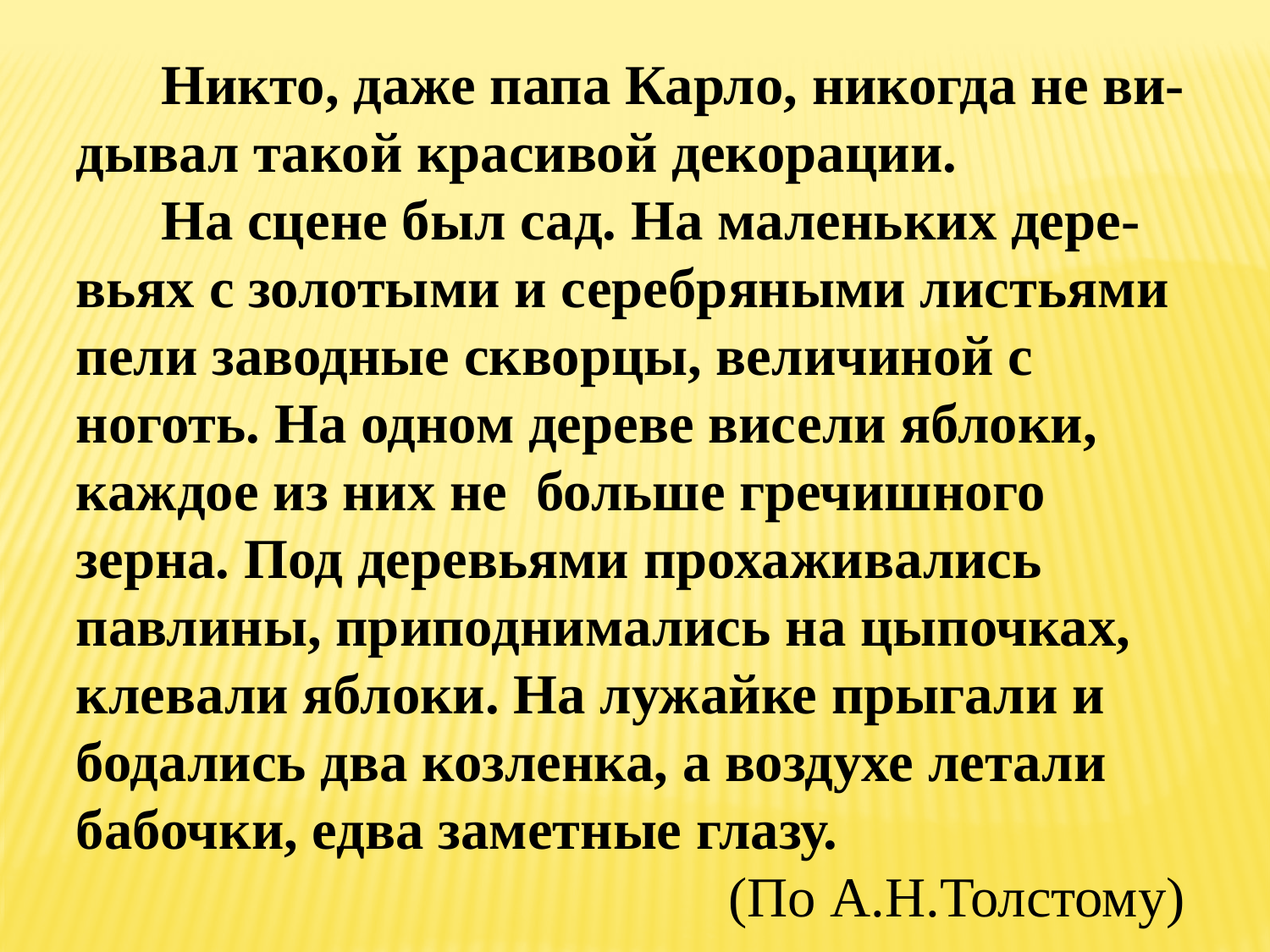

Никто, даже папа Карло, никогда не ви-дывал такой красивой декорации.
      На сцене был сад. На маленьких дере-вьях с золотыми и серебряными листьями пели заводные скворцы, величиной с ноготь. На одном дереве висели яблоки, каждое из них не  больше гречишного зерна. Под деревьями прохаживались павлины, приподнимались на цыпочках, клевали яблоки. На лужайке прыгали и бодались два козленка, а воздухе летали бабочки, едва заметные глазу.
                                              (По А.Н.Толстому)